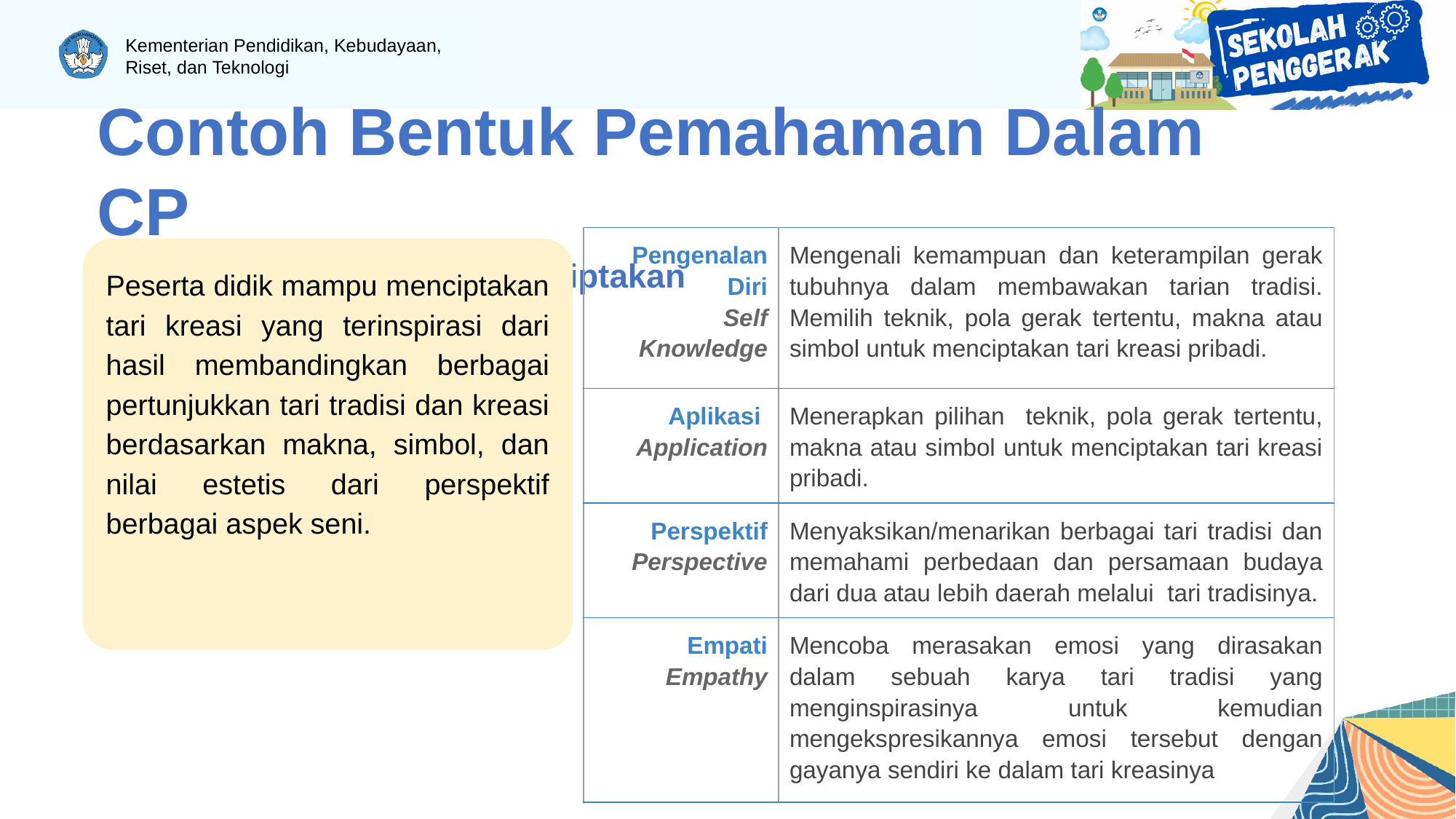

# Contoh Bentuk Pemahaman Dalam CP
Seni Tari Fase F elemen Menciptakan

| Pengenalan Diri Self Knowledge | Mengenali kemampuan dan keterampilan gerak tubuhnya dalam membawakan tarian tradisi. Memilih teknik, pola gerak tertentu, makna atau simbol untuk menciptakan tari kreasi pribadi. |
| --- | --- |
| Aplikasi Application | Menerapkan pilihan teknik, pola gerak tertentu, makna atau simbol untuk menciptakan tari kreasi pribadi. |
| Perspektif Perspective | Menyaksikan/menarikan berbagai tari tradisi dan memahami perbedaan dan persamaan budaya dari dua atau lebih daerah melalui tari tradisinya. |
| Empati Empathy | Mencoba merasakan emosi yang dirasakan dalam sebuah karya tari tradisi yang menginspirasinya untuk kemudian mengekspresikannya emosi tersebut dengan gayanya sendiri ke dalam tari kreasinya |
Peserta didik mampu menciptakan tari kreasi yang terinspirasi dari hasil membandingkan berbagai pertunjukkan tari tradisi dan kreasi berdasarkan makna, simbol, dan nilai estetis dari perspektif berbagai aspek seni.